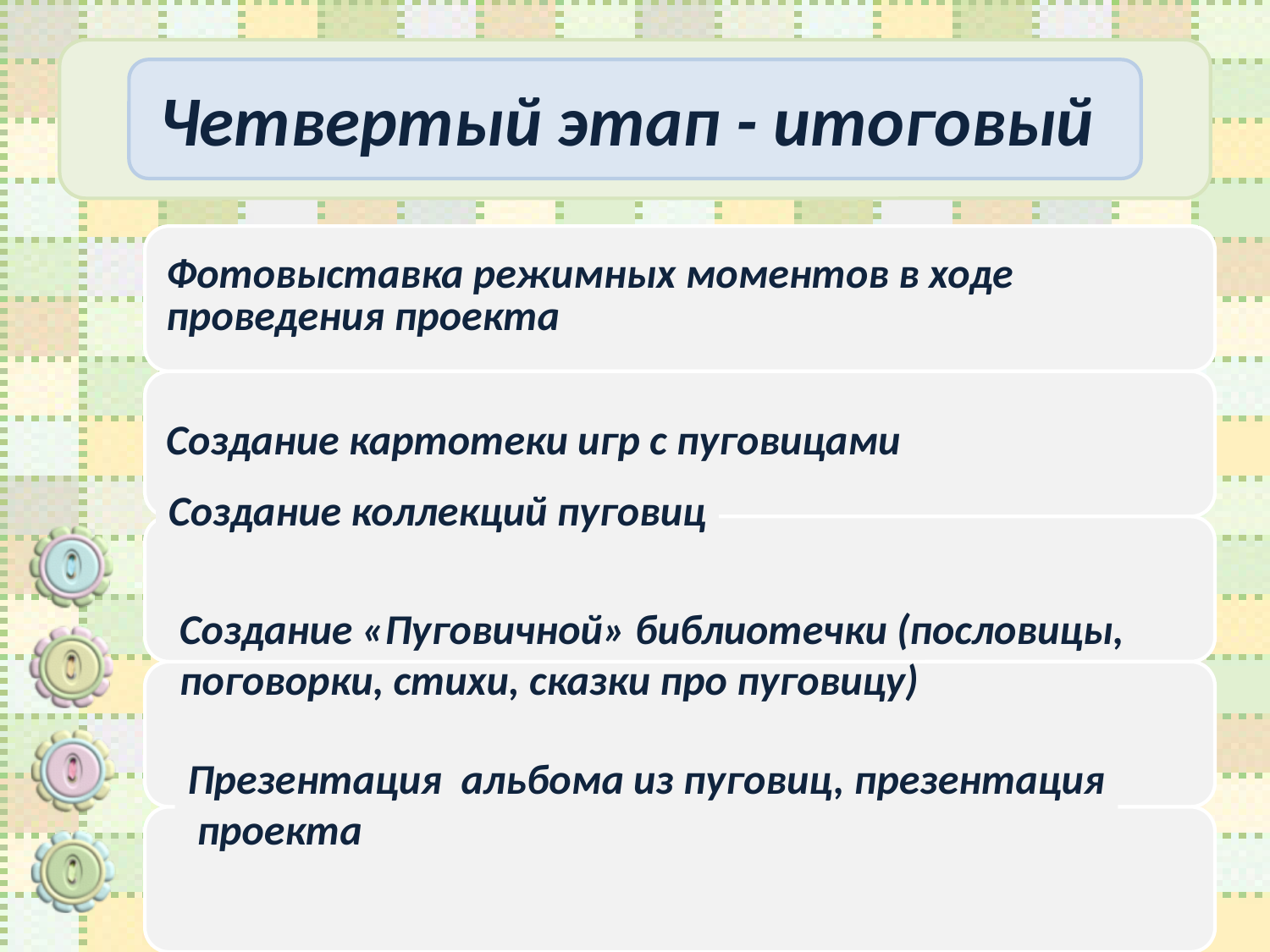

# Четвертый этап - итоговый
Фотовыставка режимных моментов в ходе проведения проекта
Создание картотеки игр с пуговицами
Создание коллекций пуговиц
Создание «Пуговичной» библиотечки (пословицы,
поговорки, стихи, сказки про пуговицу)
Презентация  альбома из пуговиц, презентация
 проекта